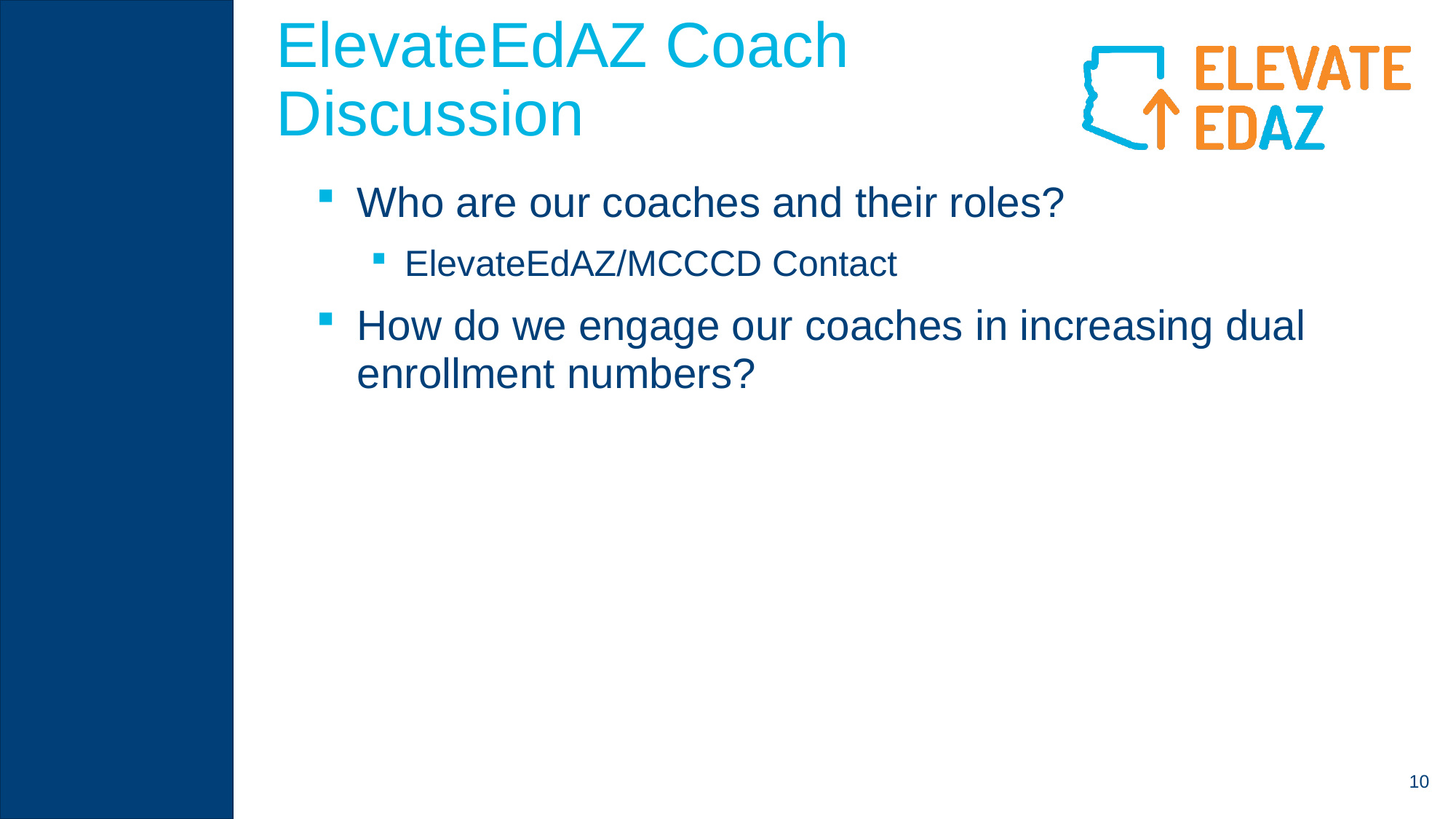

# ElevateEdAZ Coach Discussion
Who are our coaches and their roles?
ElevateEdAZ/MCCCD Contact
How do we engage our coaches in increasing dual enrollment numbers?

10